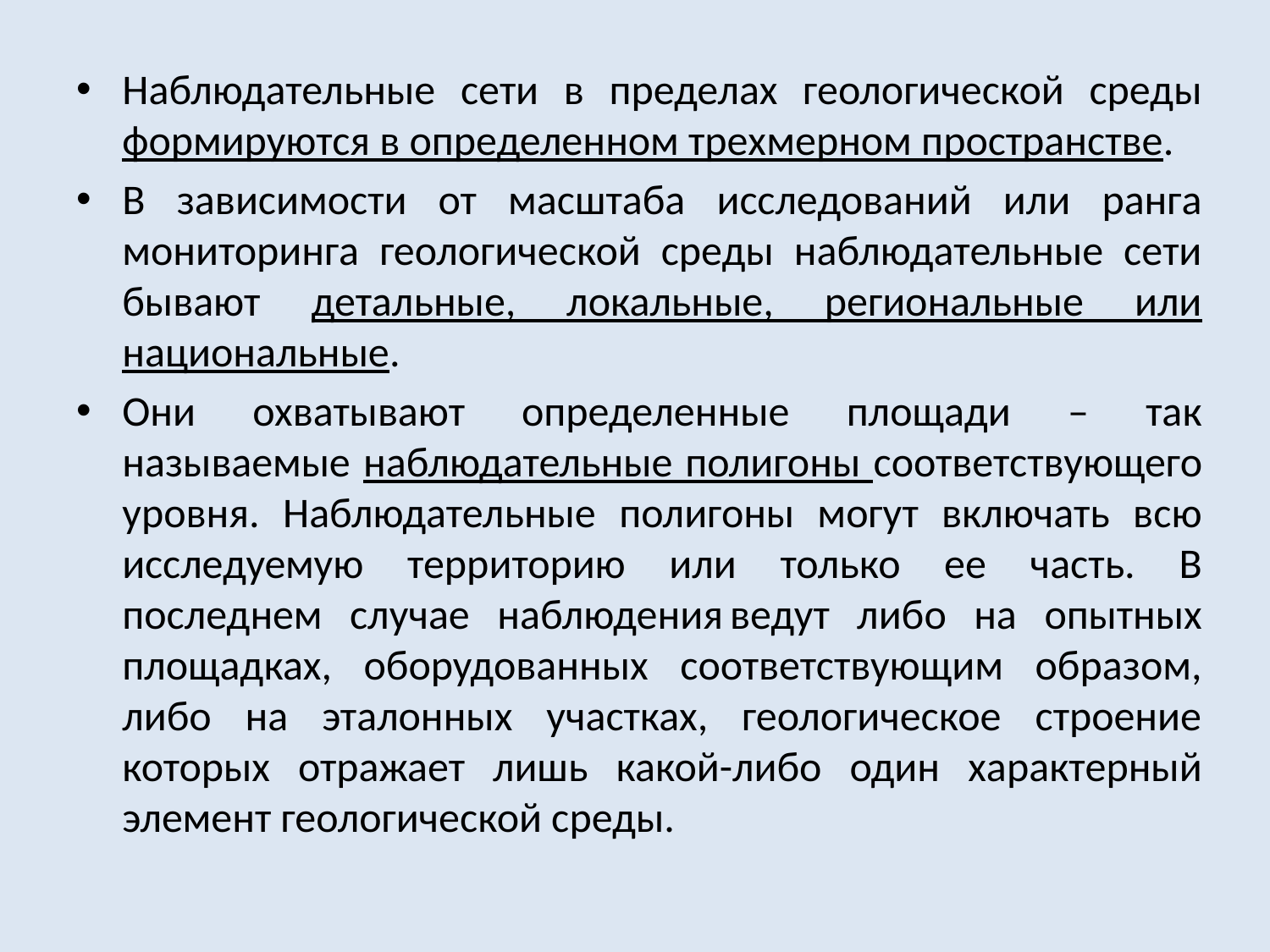

Наблюдательные сети в пределах геологической среды формируются в определенном трехмерном пространстве.
В зависимости от масштаба исследований или ранга мониторинга геологической среды наблюдательные сети бывают детальные, локальные, региональные или национальные.
Они охватывают определенные площади – так называемые наблюдательные полигоны соответствующего уровня. Наблюдательные полигоны могут включать всю исследуемую территорию или только ее часть. В последнем случае наблюдения	ведут либо на опытных площадках, оборудованных соответствующим образом, либо на эталонных участках, геологическое строение которых отражает лишь какой-либо один характерный элемент геологической среды.